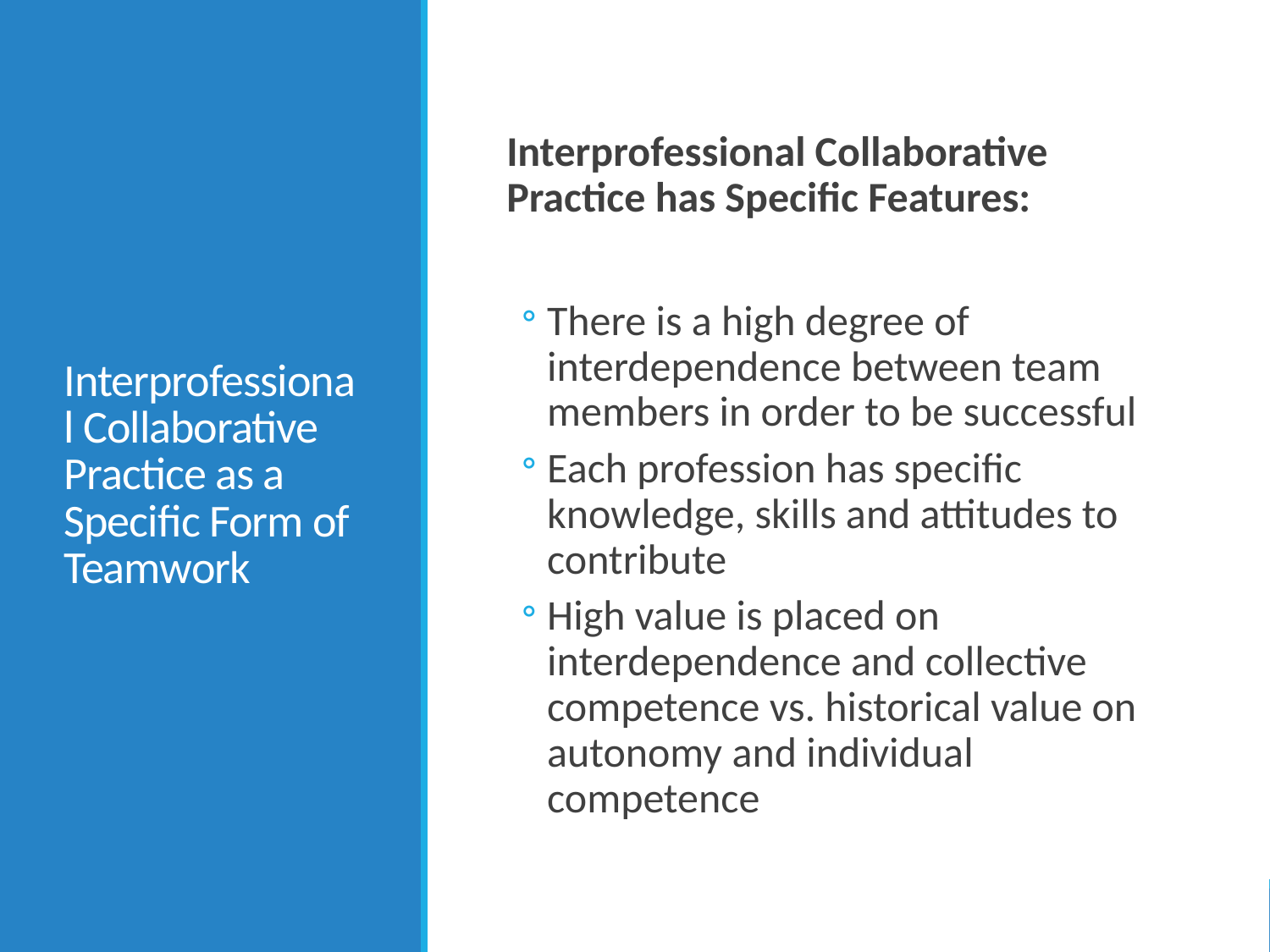

# Interprofessional Collaborative Practice as a Specific Form of Teamwork
Interprofessional Collaborative Practice has Specific Features:

There is a high degree of interdependence between team members in order to be successful
Each profession has specific knowledge, skills and attitudes to contribute
High value is placed on interdependence and collective competence vs. historical value on autonomy and individual competence